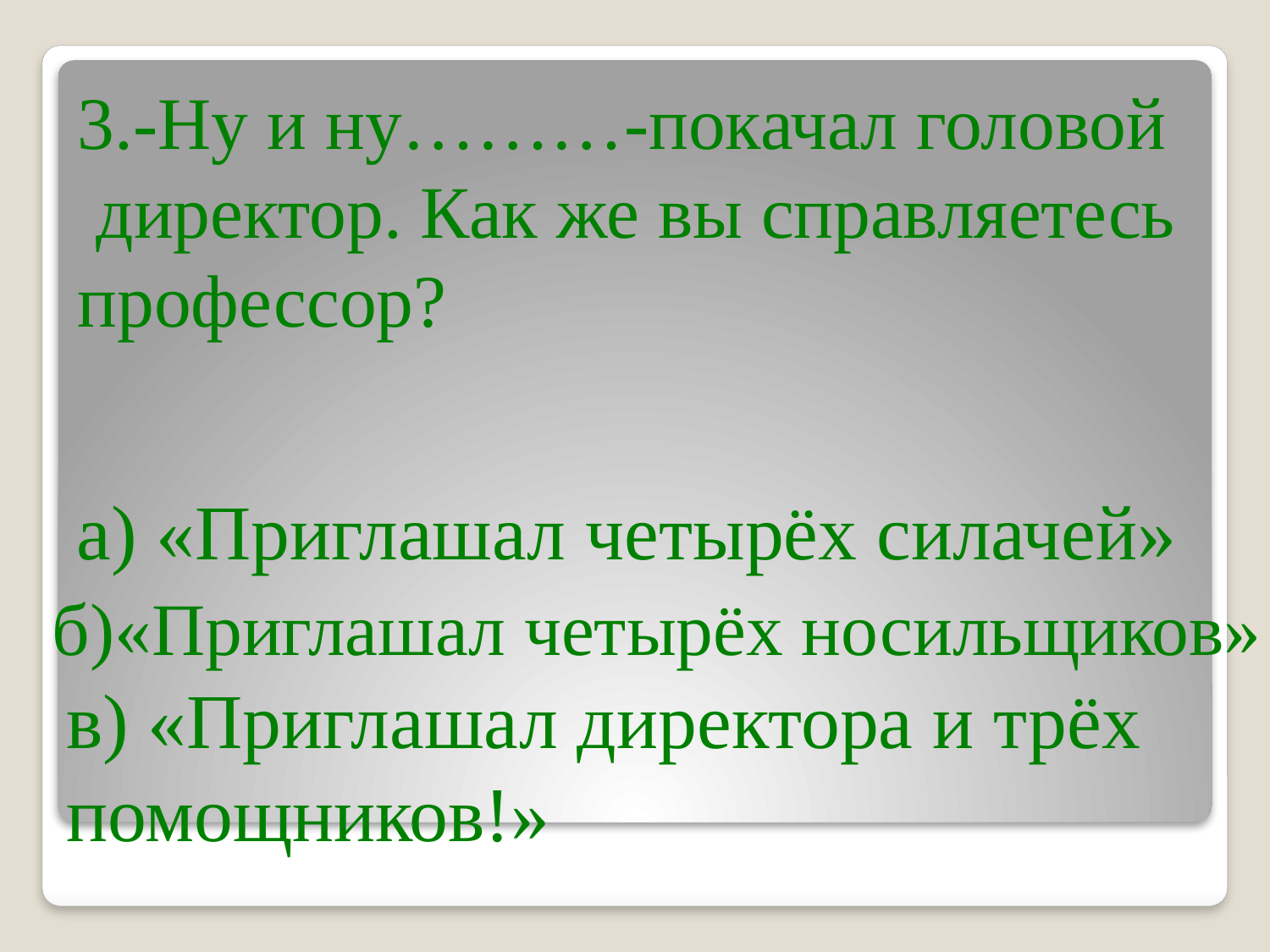

3.-Ну и ну………-покачал головой
 директор. Как же вы справляетесь
профессор?
а) «Приглашал четырёх силачей»
б)«Приглашал четырёх носильщиков»
в) «Приглашал директора и трёх
помощников!»